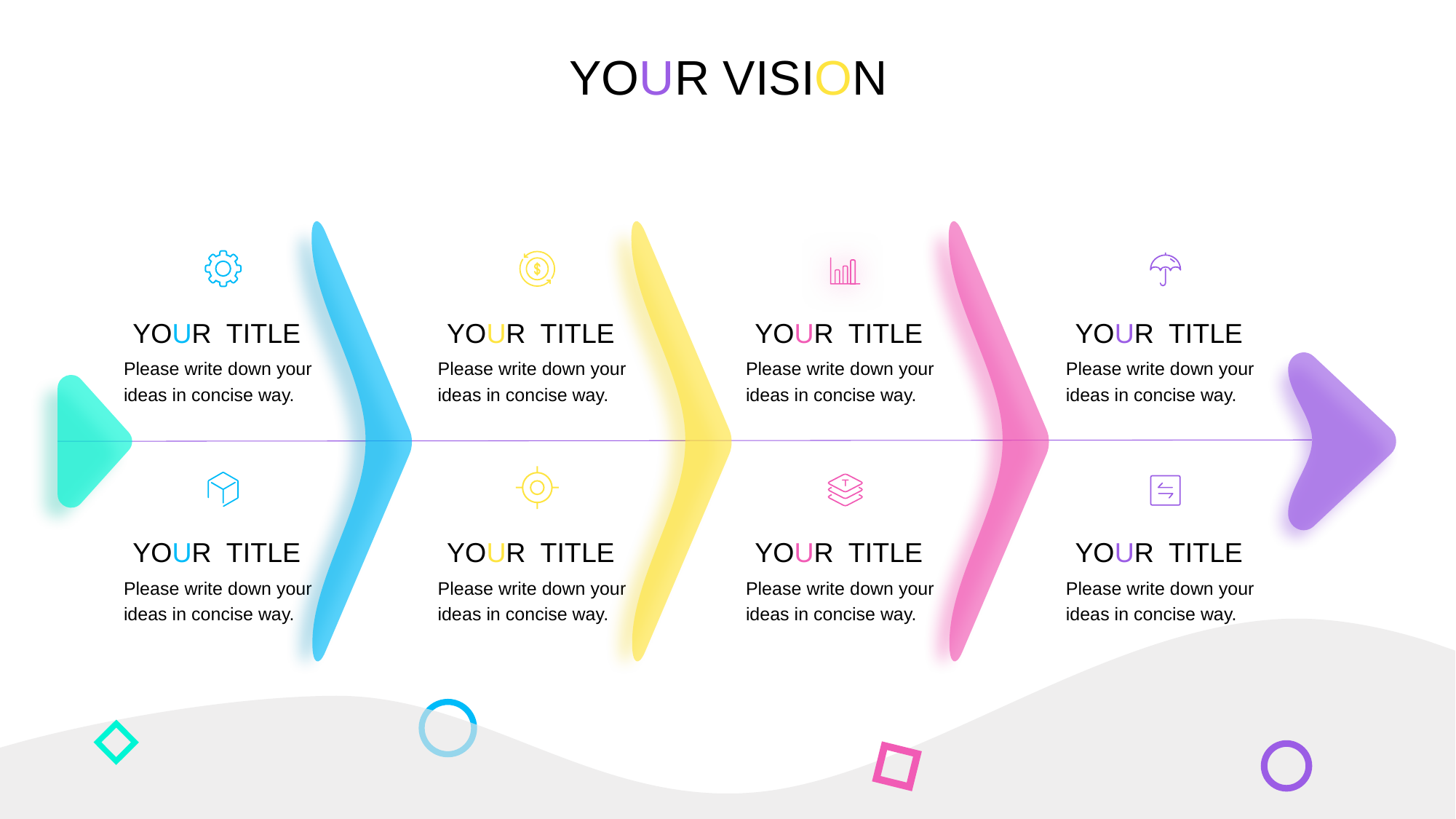

YOUR VISION

YOUR  TITLE
Please write down your ideas in concise way.
YOUR  TITLE
Please write down your ideas in concise way.
YOUR  TITLE
Please write down your ideas in concise way.
YOUR  TITLE
Please write down your ideas in concise way.

YOUR  TITLE
Please write down your ideas in concise way.
YOUR  TITLE
Please write down your ideas in concise way.
YOUR  TITLE
Please write down your ideas in concise way.
YOUR  TITLE
Please write down your ideas in concise way.